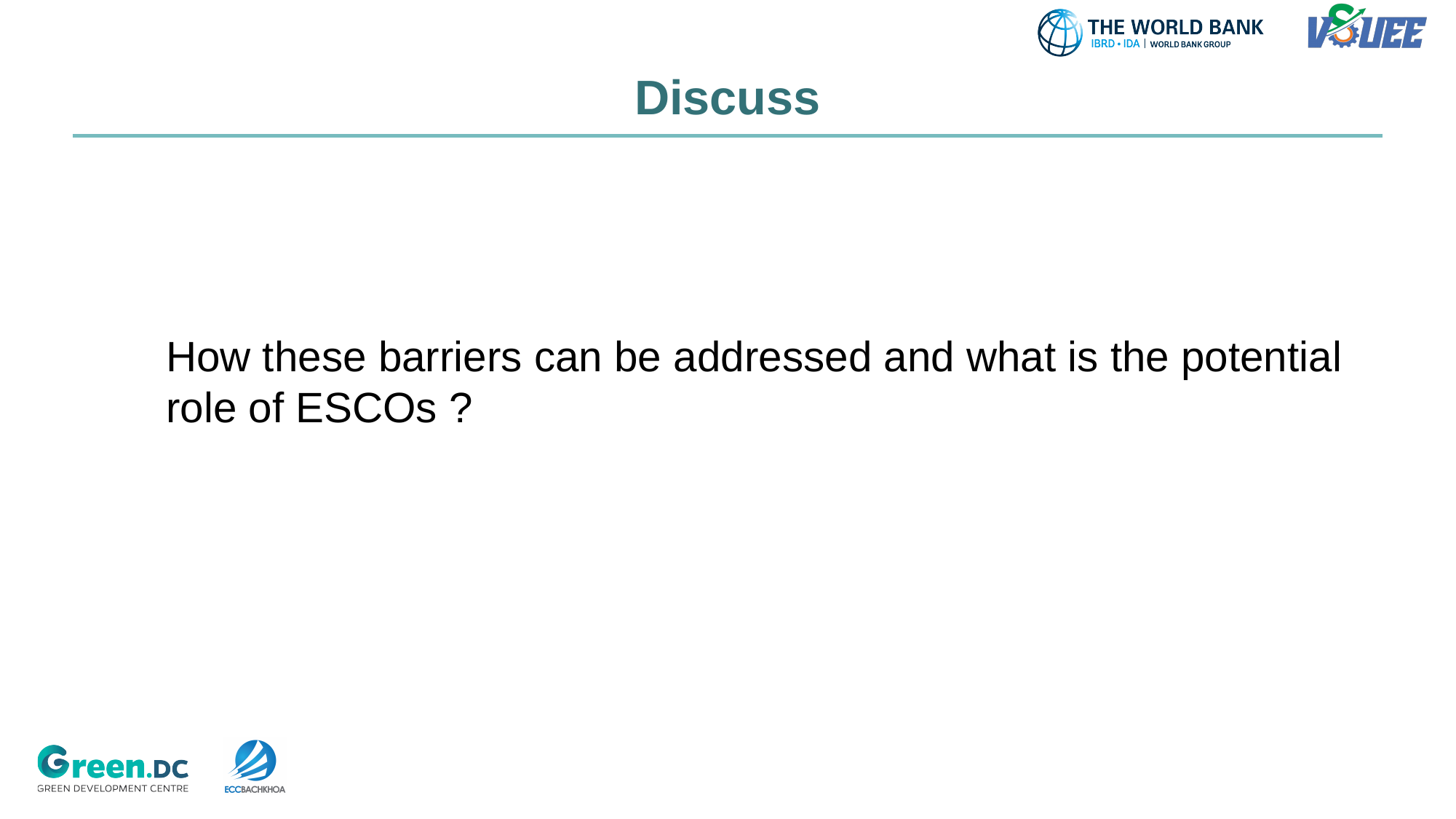

# Discuss
How these barriers can be addressed and what is the potential role of ESCOs ?